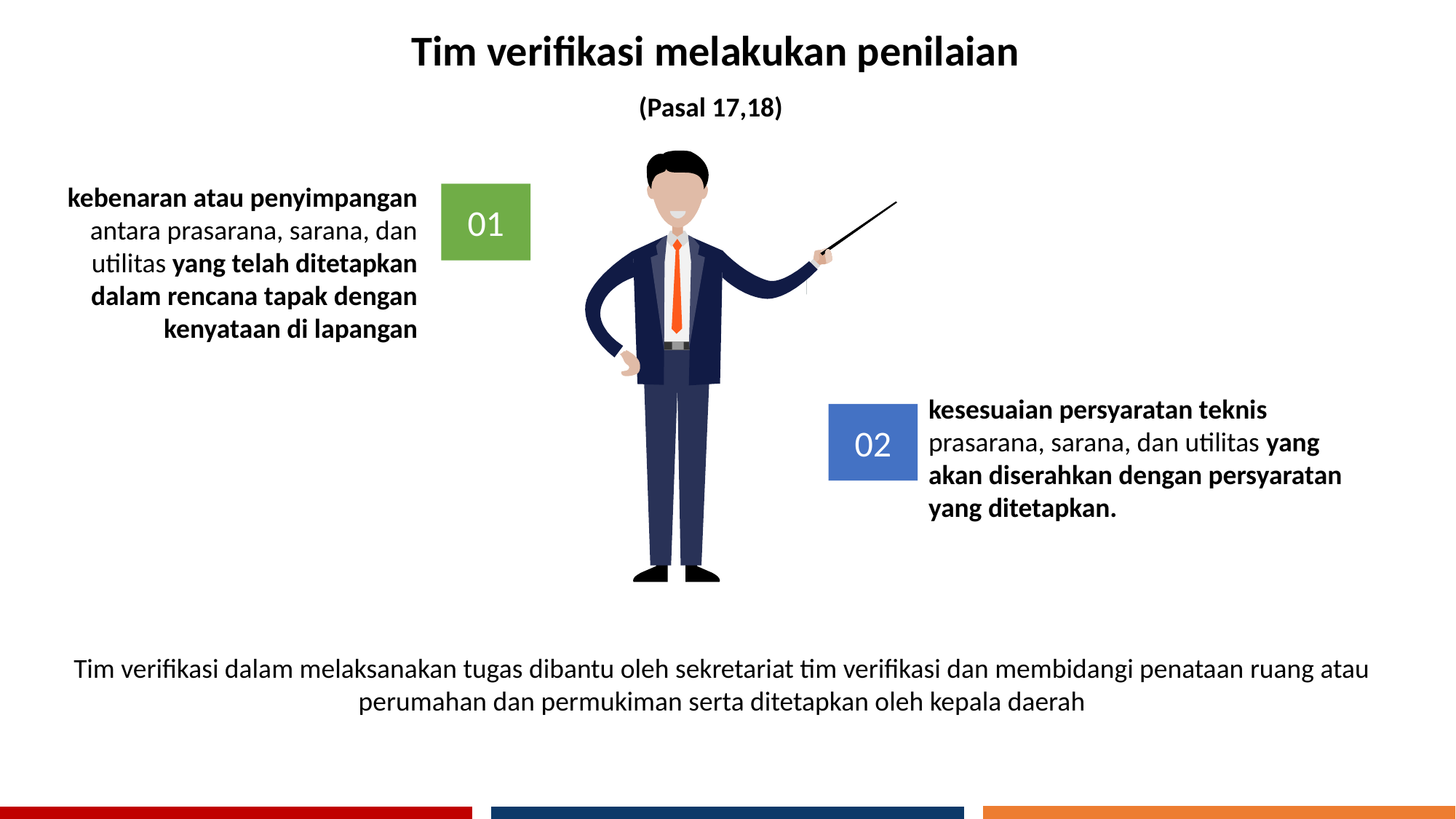

Tim verifikasi melakukan penilaian
(Pasal 17,18)

01
02
kebenaran atau penyimpangan antara prasarana, sarana, dan utilitas yang telah ditetapkan dalam rencana tapak dengan kenyataan di lapangan
kesesuaian persyaratan teknis prasarana, sarana, dan utilitas yang akan diserahkan dengan persyaratan yang ditetapkan.
Tim verifikasi dalam melaksanakan tugas dibantu oleh sekretariat tim verifikasi dan membidangi penataan ruang atau perumahan dan permukiman serta ditetapkan oleh kepala daerah